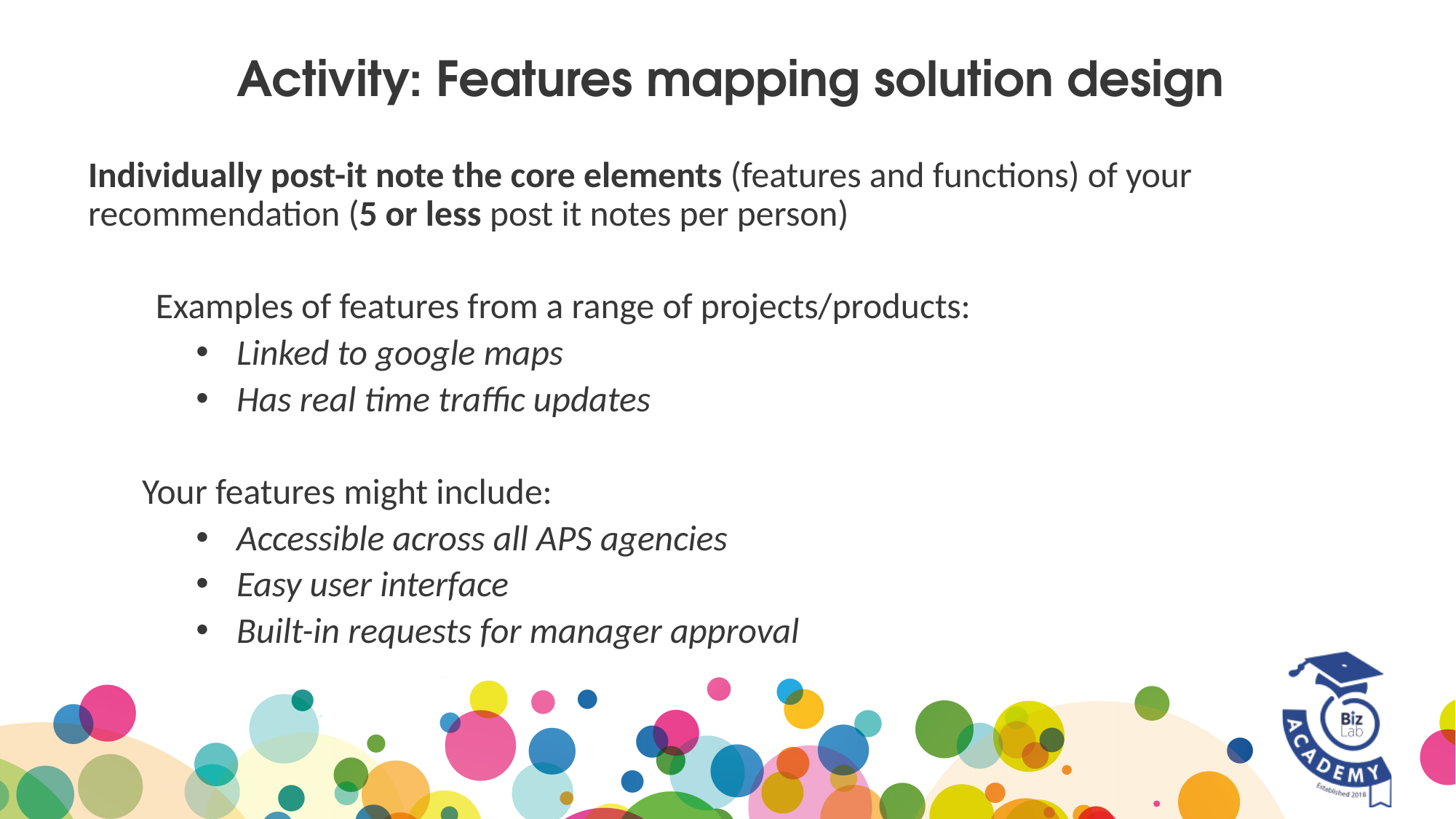

# Activity: Features mapping solution design
Individually post-it note the core elements (features and functions) of your recommendation (5 or less post it notes per person)

Examples of features from a range of projects/products:
Linked to google maps
Has real time traffic updates

Your features might include:
Accessible across all APS agencies
Easy user interface
Built-in requests for manager approval